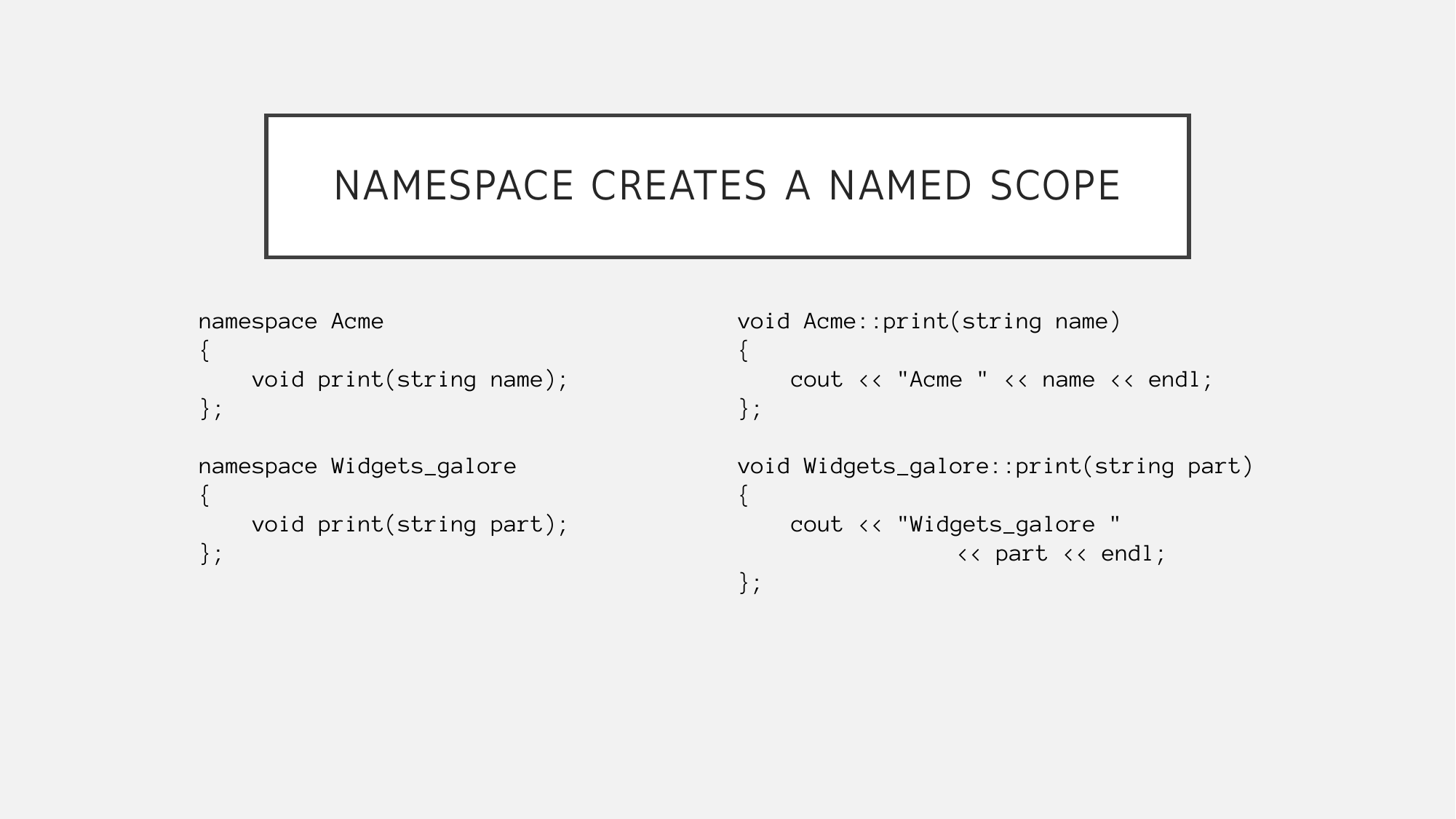

# Namespace creates a named scope
namespace Acme
{
    void print(string name);
};

namespace Widgets_galore
{
    void print(string part);
};
void Acme::print(string name)
{
    cout << "Acme " << name << endl;
};

void Widgets_galore::print(string part)
{
    cout << "Widgets_galore "
		<< part << endl;
};